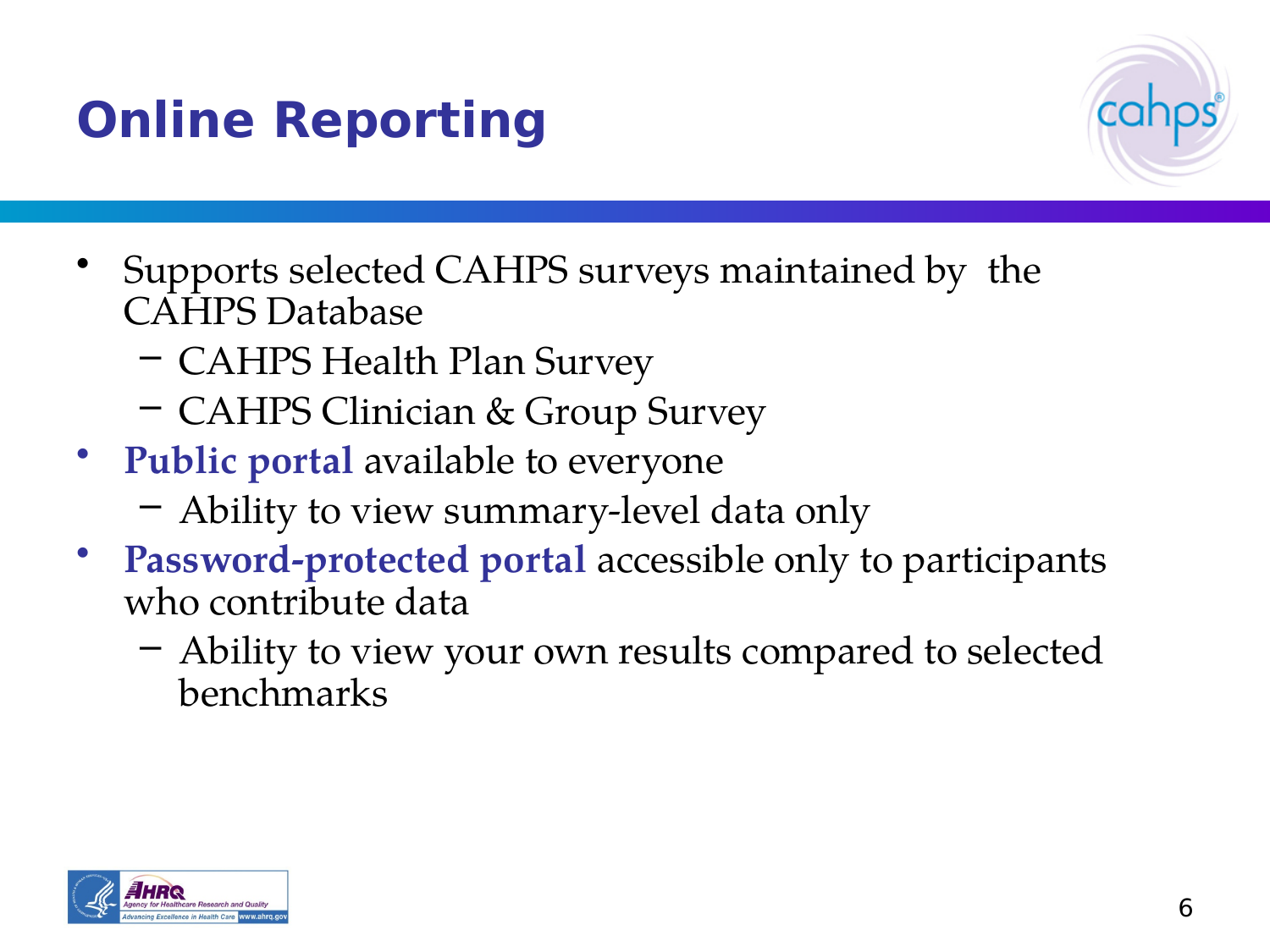

# Online Reporting
Supports selected CAHPS surveys maintained by  the
CAHPS Database
CAHPS Health Plan Survey
CAHPS Clinician & Group Survey
Public portal available to everyone
Ability to view summary-level data only
Password-protected portal accessible only to participants who contribute data
Ability to view your own results compared to selected benchmarks
6